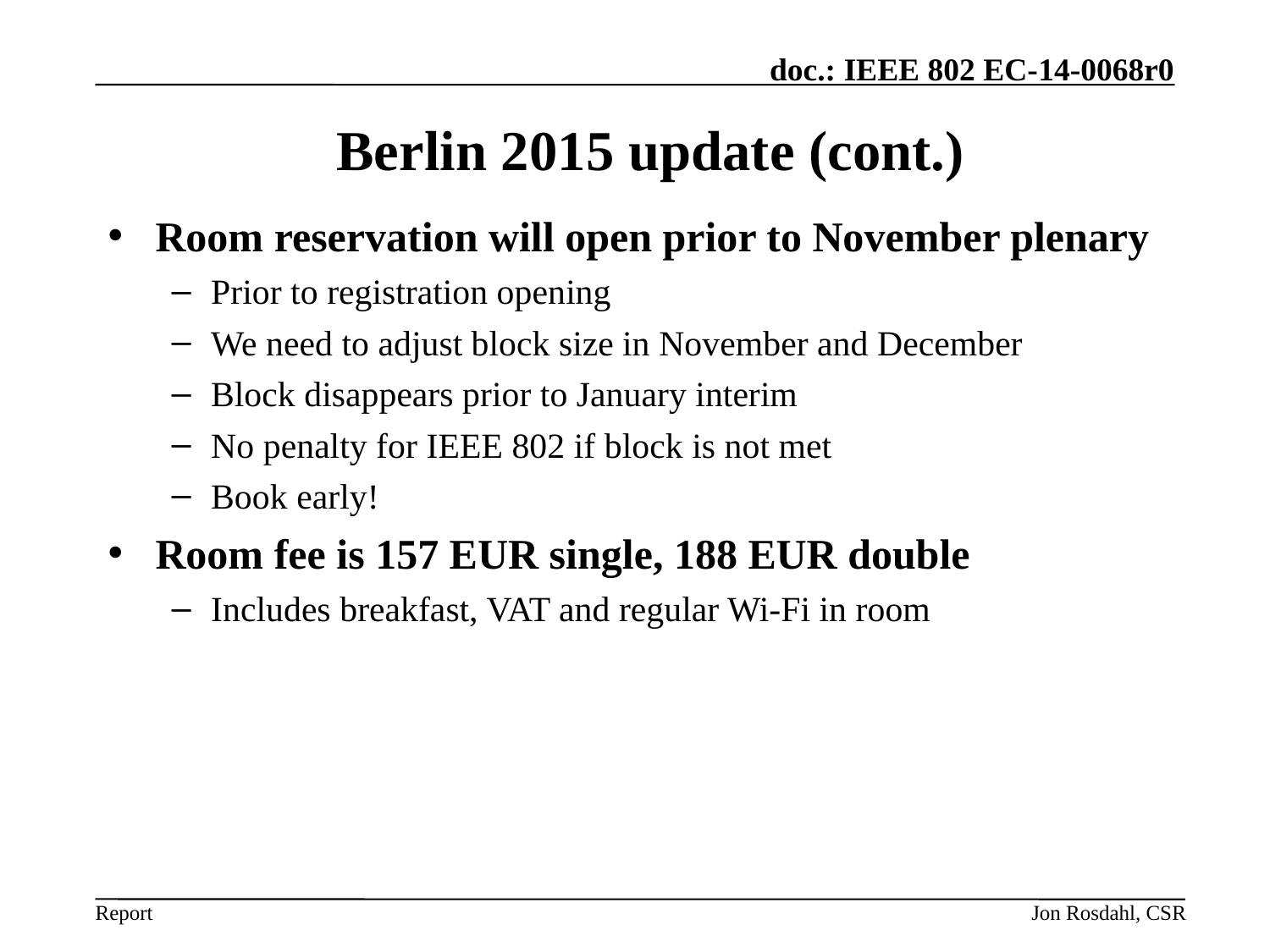

# Berlin 2015 update (cont.)
Room reservation will open prior to November plenary
Prior to registration opening
We need to adjust block size in November and December
Block disappears prior to January interim
No penalty for IEEE 802 if block is not met
Book early!
Room fee is 157 EUR single, 188 EUR double
Includes breakfast, VAT and regular Wi-Fi in room
Jon Rosdahl, CSR